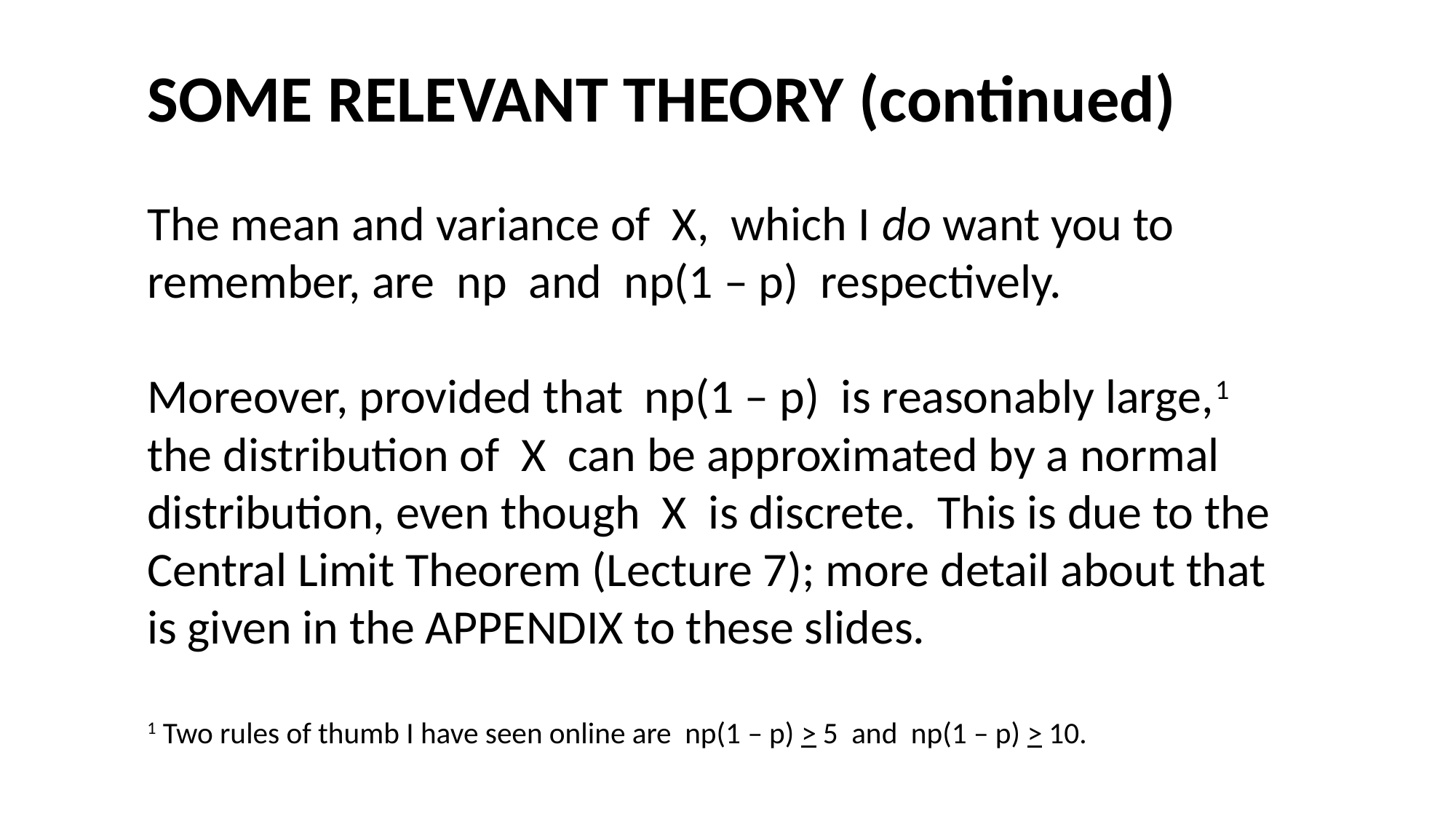

#
SOME RELEVANT THEORY (continued)

The mean and variance of  X,  which I do want you to remember, are  np  and  np(1 – p)  respectively.

Moreover, provided that  np(1 – p)  is reasonably large,1  the distribution of  X  can be approximated by a normal distribution, even though  X  is discrete.  This is due to the Central Limit Theorem (Lecture 7); more detail about that is given in the APPENDIX to these slides.

1 Two rules of thumb I have seen online are  np(1 – p) > 5  and  np(1 – p) > 10.